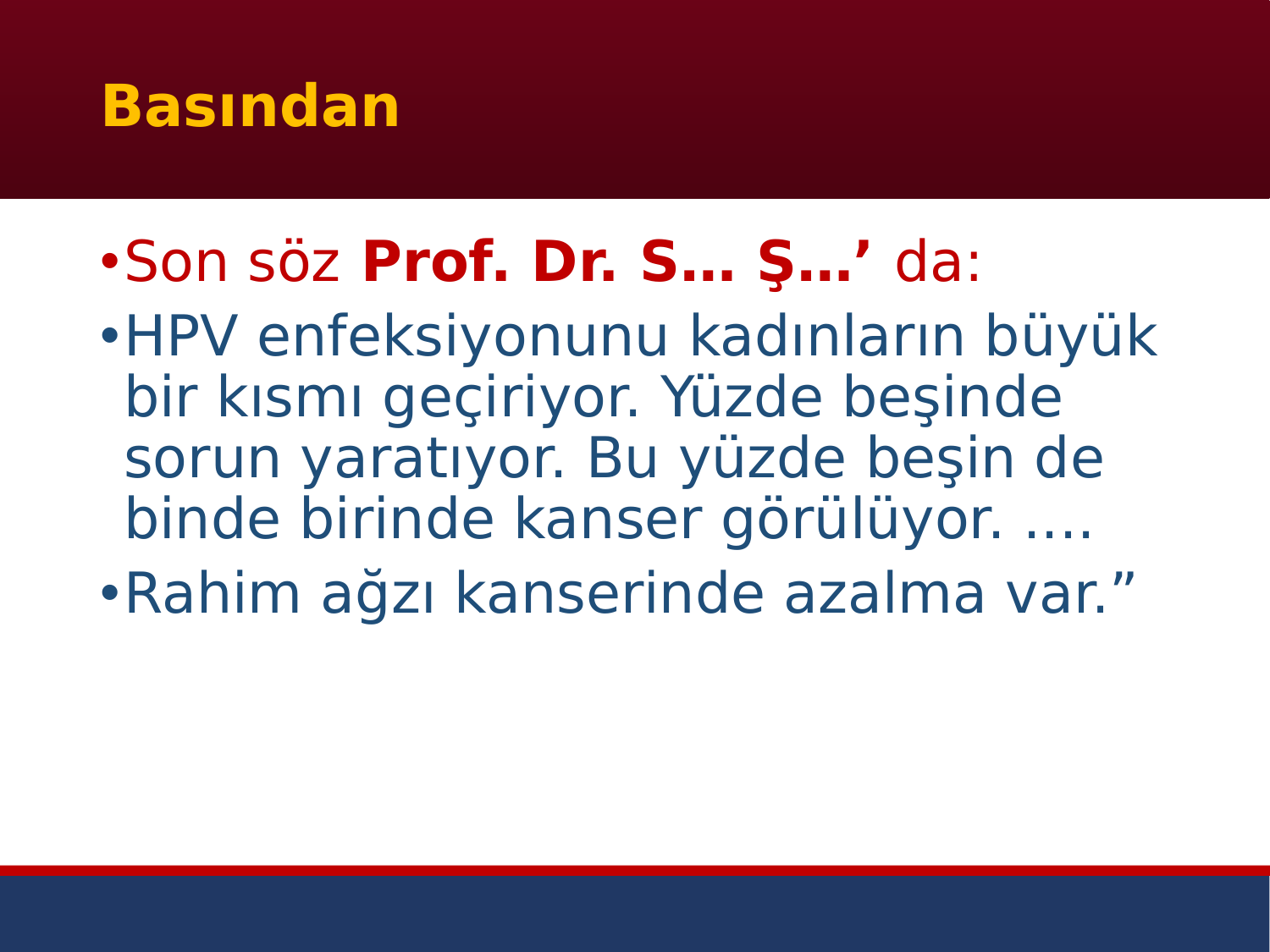

# Basından
Son söz Prof. Dr. S… Ş…’ da:
HPV enfeksiyonunu kadınların büyük bir kısmı geçiriyor. Yüzde beşinde sorun yaratıyor. Bu yüzde beşin de binde birinde kanser görülüyor. ....
Rahim ağzı kanserinde azalma var.”